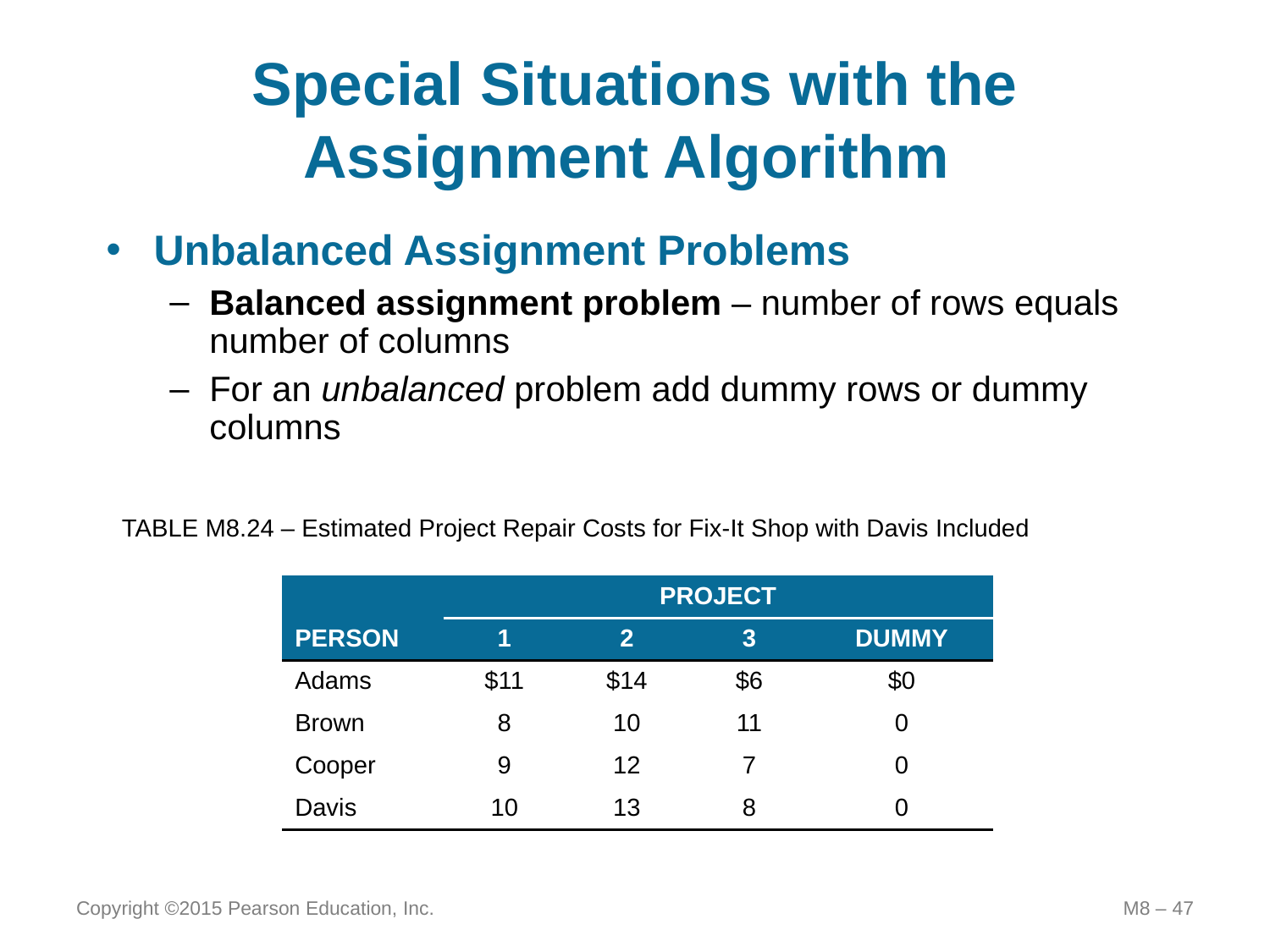

# Special Situations with the Assignment Algorithm
Unbalanced Assignment Problems
Balanced assignment problem – number of rows equals number of columns
For an unbalanced problem add dummy rows or dummy columns
TABLE M8.24 – Estimated Project Repair Costs for Fix-It Shop with Davis Included
|  | PROJECT |  |  |  |
| --- | --- | --- | --- | --- |
| PERSON | 1 | 2 | 3 | DUMMY |
| Adams | $11 | $14 | $6 | $0 |
| Brown | 8 | 10 | 11 | 0 |
| Cooper | 9 | 12 | 7 | 0 |
| Davis | 10 | 13 | 8 | 0 |
Copyright ©2015 Pearson Education, Inc.
M8 – 47